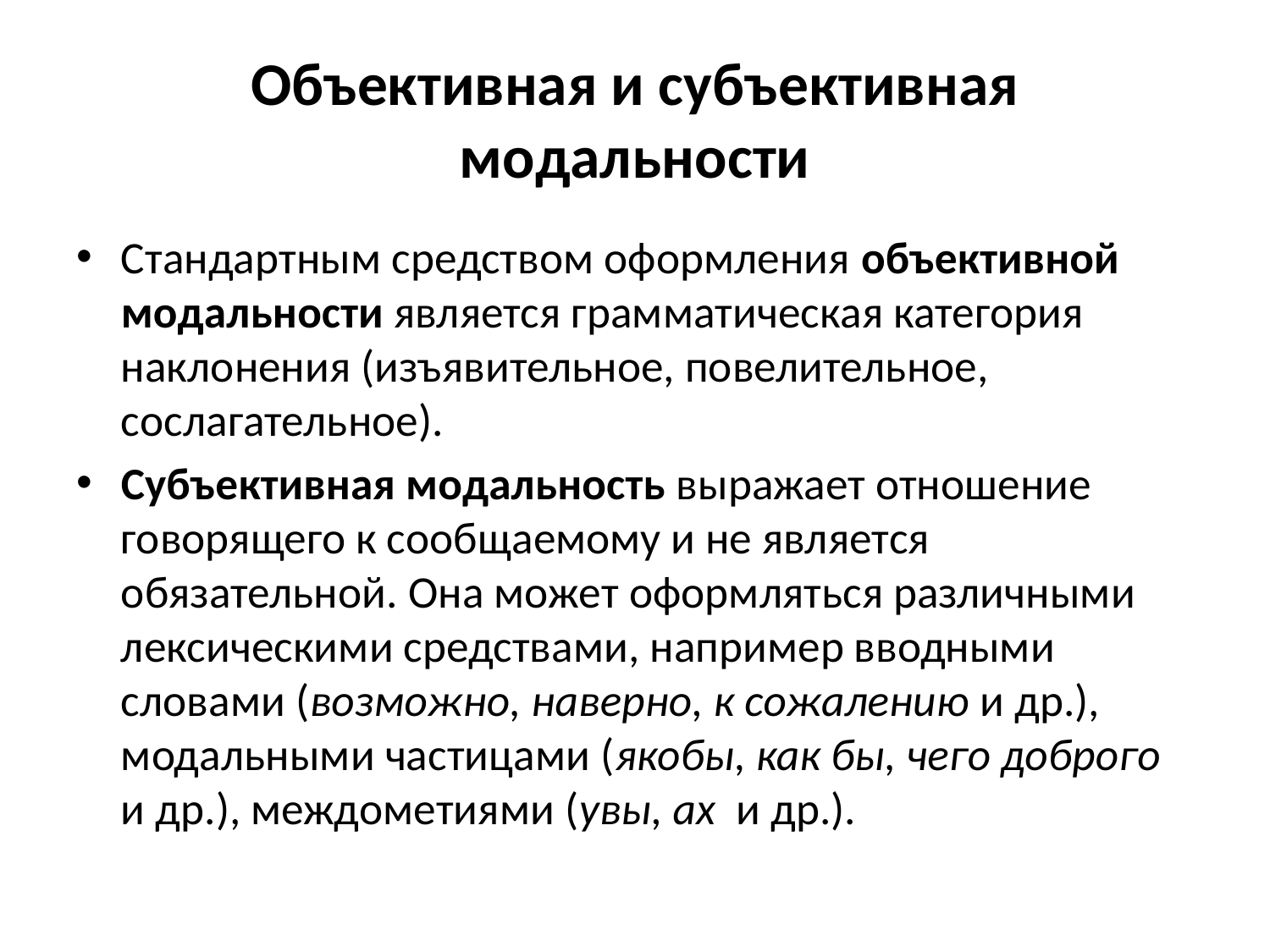

# Объективная и субъективная модальности
Стандартным средством оформления объективной модальности является грамматическая категория наклонения (изъявительное, повелительное, сослагательное).
Субъективная модальность выражает отношение говорящего к сообщаемому и не является обязательной. Она может оформляться различными лексическими средствами, например вводными словами (возможно, наверно, к сожалению и др.), модальными частицами (якобы, как бы, чего доброго и др.), междометиями (увы, ах  и др.).